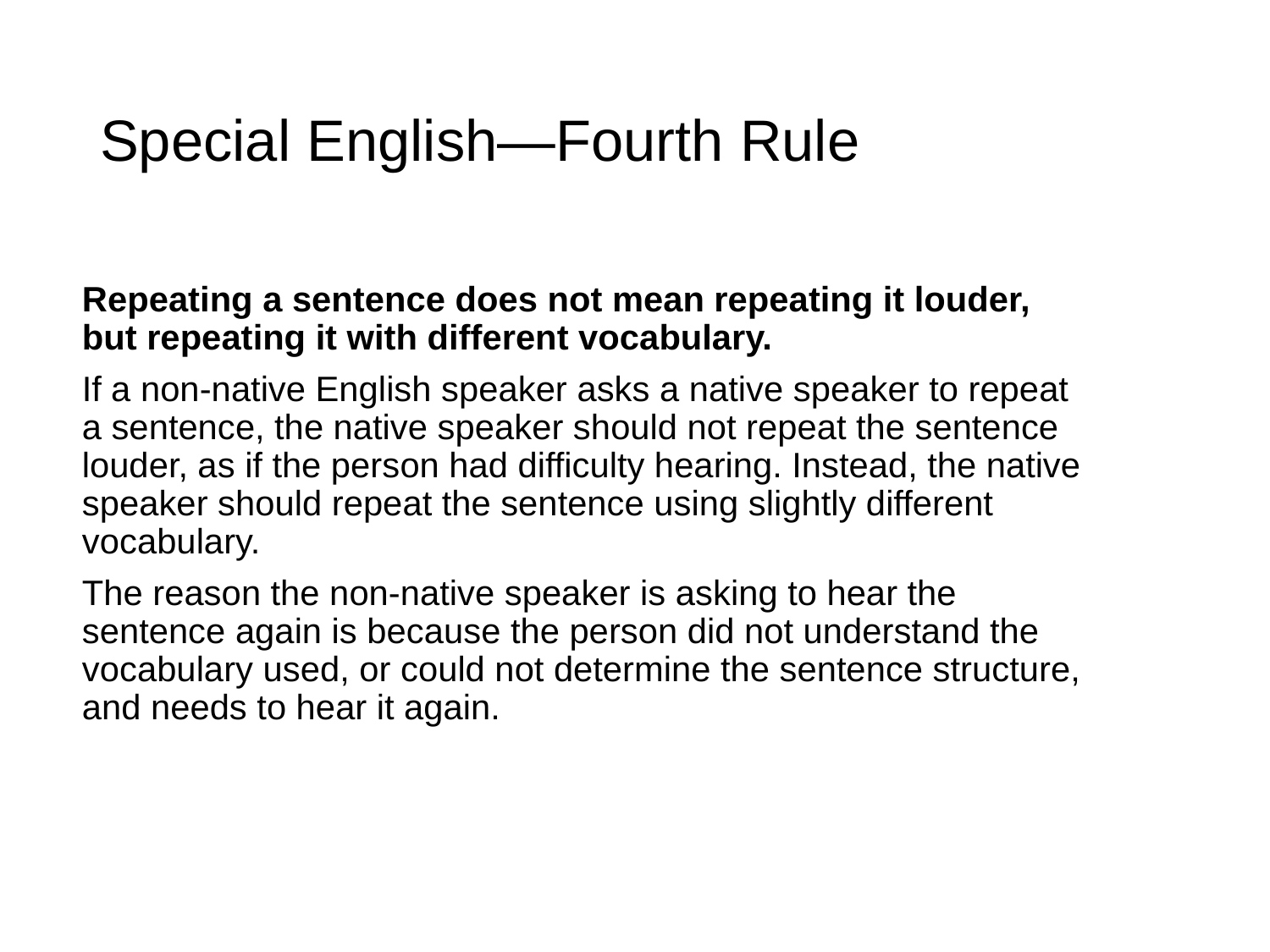

# Special English—Fourth Rule
Repeating a sentence does not mean repeating it louder, but repeating it with different vocabulary.
If a non-native English speaker asks a native speaker to repeat a sentence, the native speaker should not repeat the sentence louder, as if the person had difficulty hearing. Instead, the native speaker should repeat the sentence using slightly different vocabulary.
The reason the non-native speaker is asking to hear the sentence again is because the person did not understand the vocabulary used, or could not determine the sentence structure, and needs to hear it again.